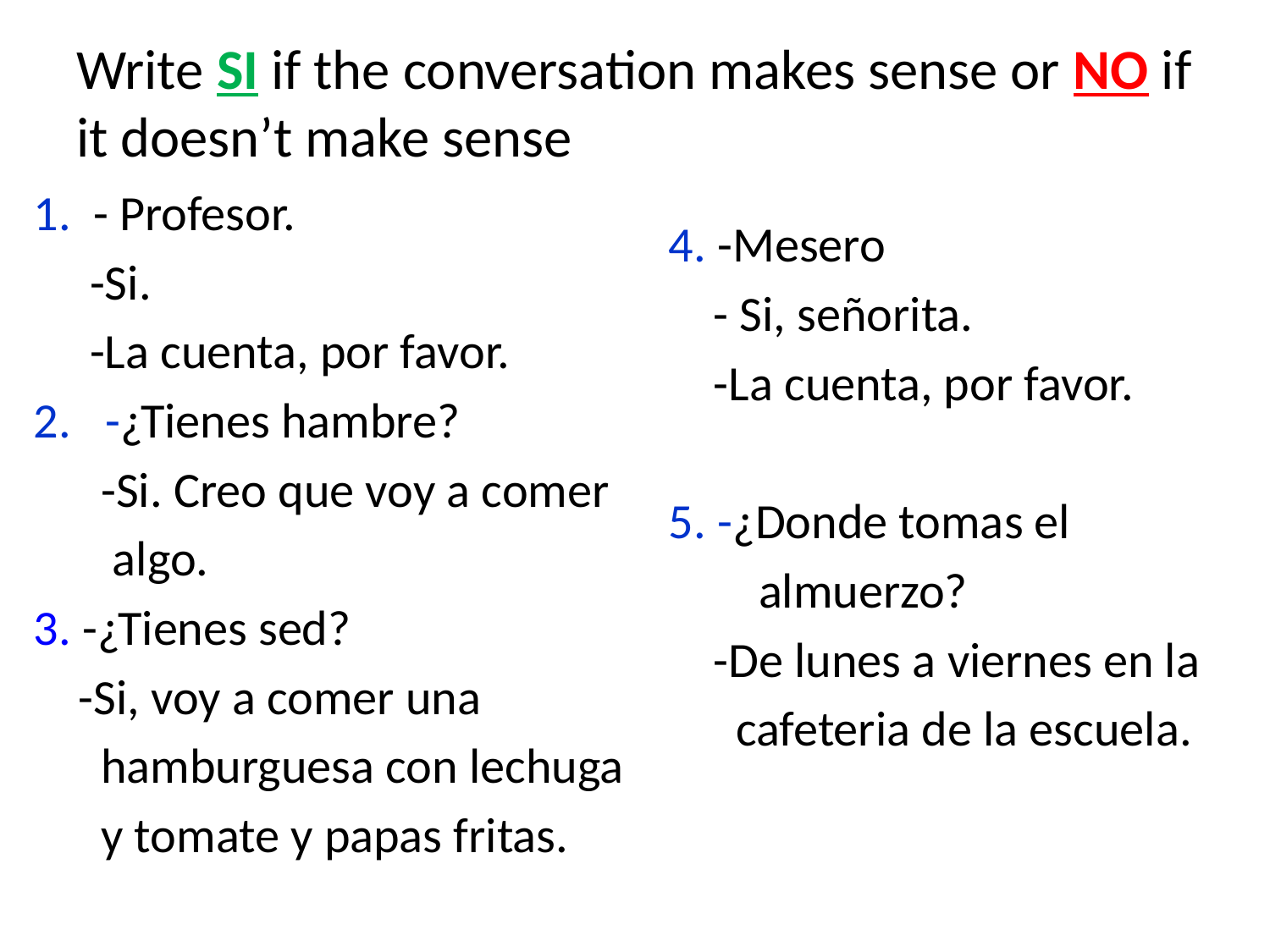

# Write SI if the conversation makes sense or NO if it doesn’t make sense

1.  - Profesor.
     -Si.
     -La cuenta, por favor.
-¿Tienes hambre?
      -Si. Creo que voy a comer
       algo.
3. -¿Tienes sed?
    -Si, voy a comer una
      hamburguesa con lechuga
      y tomate y papas fritas.
4. -Mesero
    - Si, señorita.
    -La cuenta, por favor.

5. -¿Donde tomas el
        almuerzo?
    -De lunes a viernes en la
      cafeteria de la escuela.